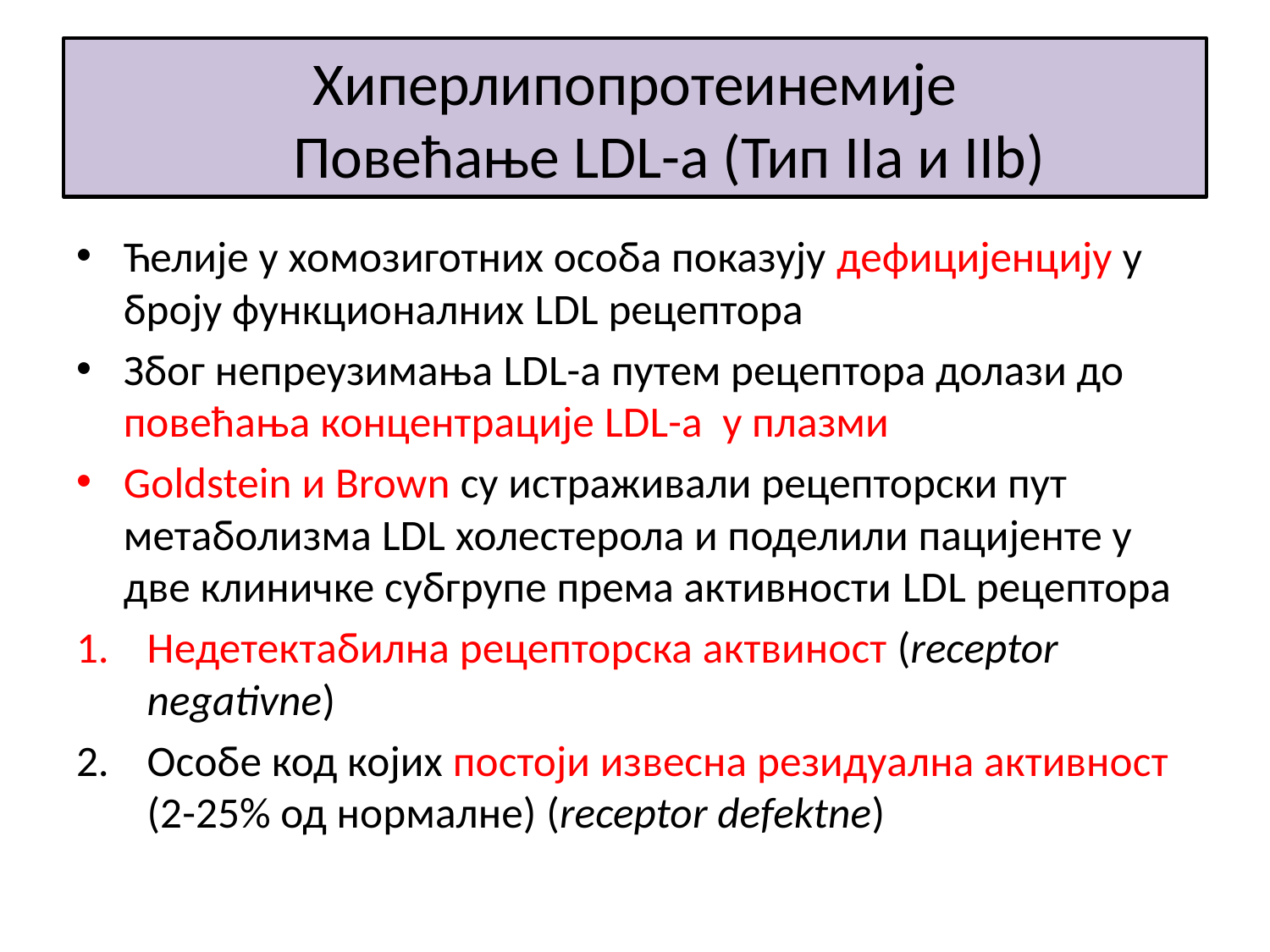

# Хиперлипопротеинемије Повећање LDL-a (Тип IIa и IIb)
Ћелије у хомозиготних особа показују дефицијенцију у броју функционалних LDL рецептора
Због непреузимања LDL-a путем рецептора долази до повећања концентрације LDL-a  у плазми
Goldstein и Brown су истраживали рецепторски пут метаболизма LDL холестерола и поделили пацијенте у две клиничке субгрупе према активности LDL рецептора
Недетектабилна рецепторска актвиност (receptor negativne)
Особе код којих постоји извесна резидуална активност (2-25% од нормалне) (receptor defektne)